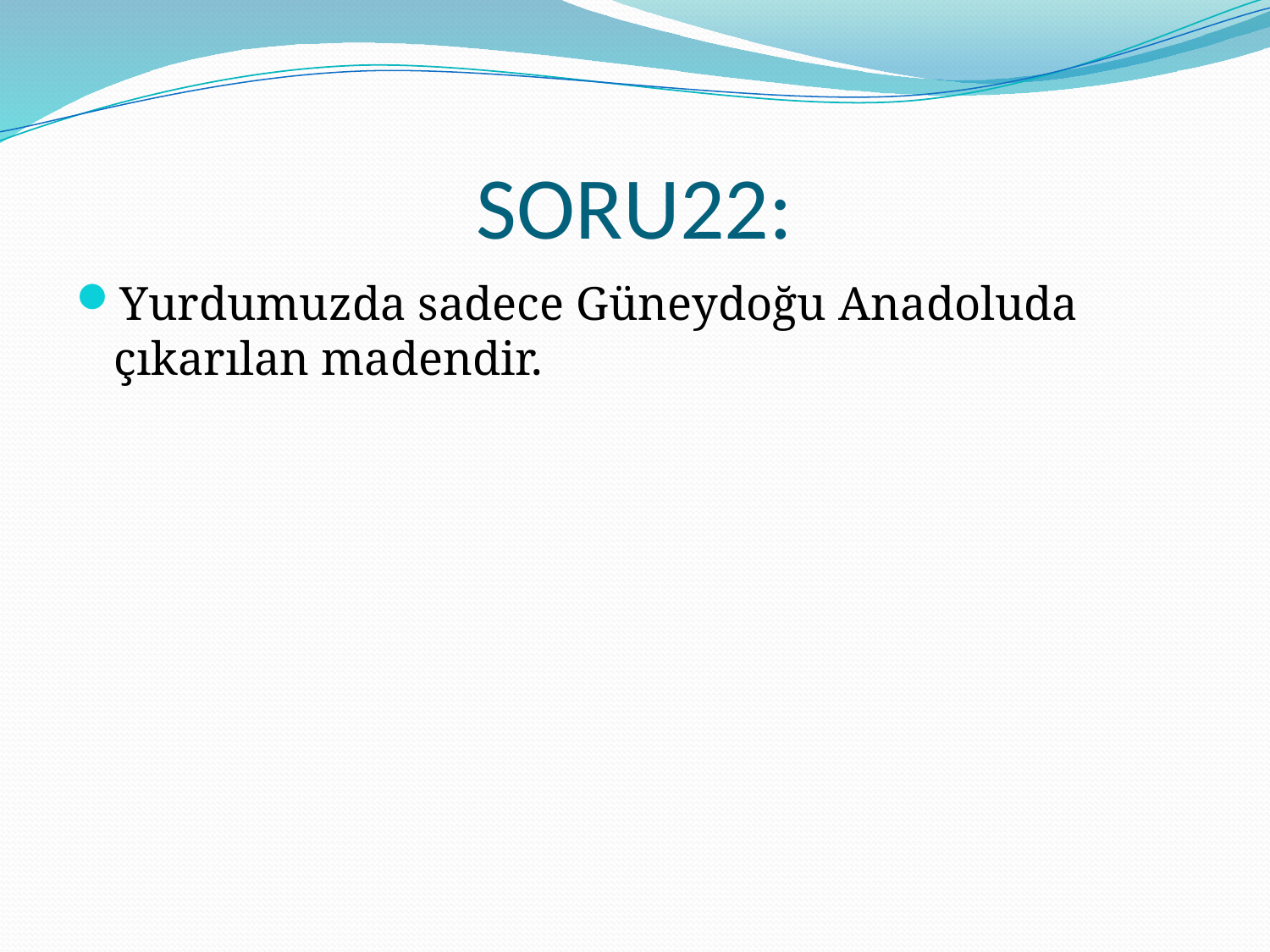

# SORU22:
Yurdumuzda sadece Güneydoğu Anadoluda çıkarılan madendir.